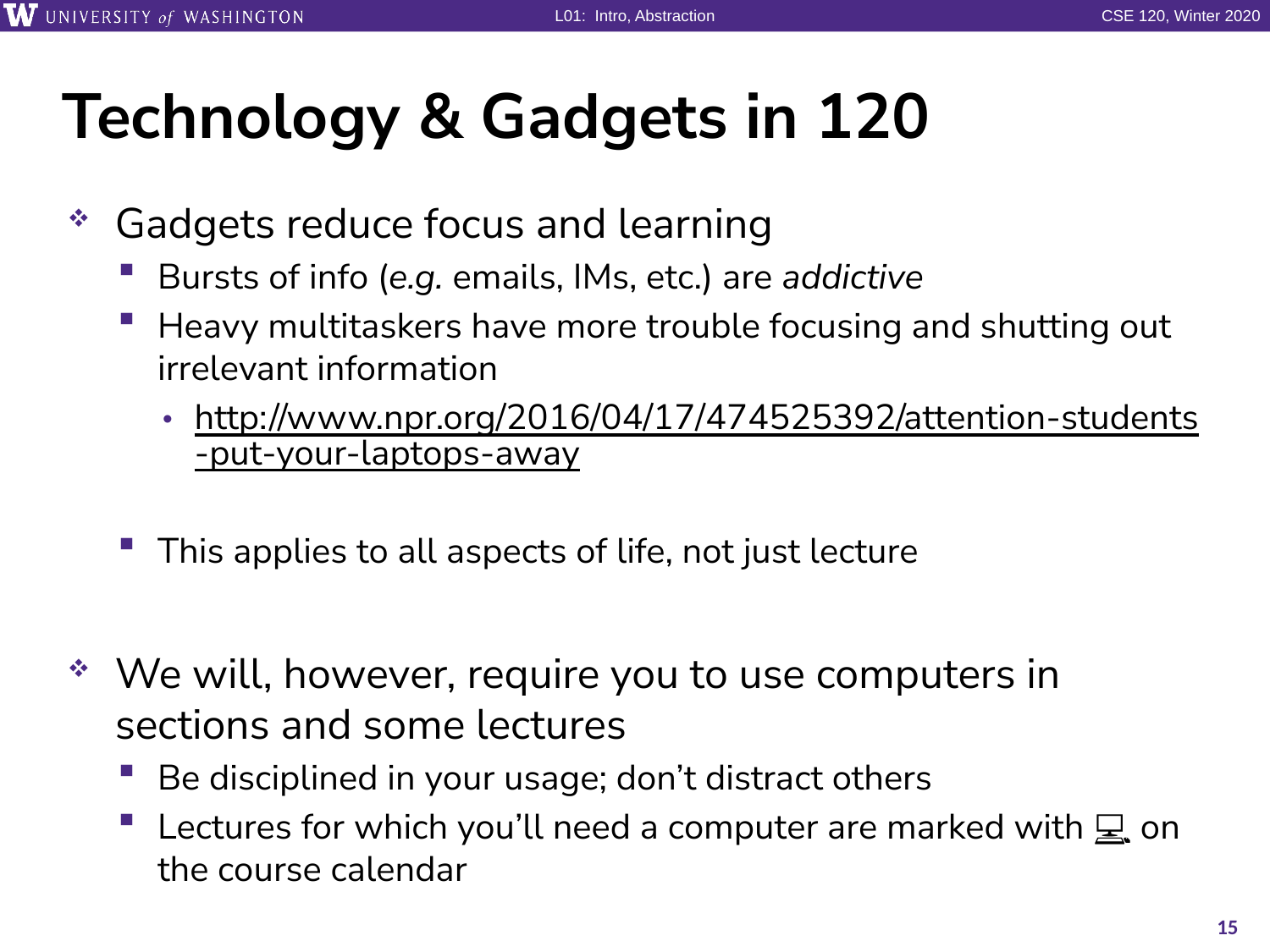

# Technology & Gadgets in 120
Gadgets reduce focus and learning
Bursts of info (e.g. emails, IMs, etc.) are addictive
Heavy multitaskers have more trouble focusing and shutting out irrelevant information
http://www.npr.org/2016/04/17/474525392/attention-students-put-your-laptops-away
This applies to all aspects of life, not just lecture

We will, however, require you to use computers in sections and some lectures
Be disciplined in your usage; don’t distract others
Lectures for which you’ll need a computer are marked with 💻 on the course calendar
15